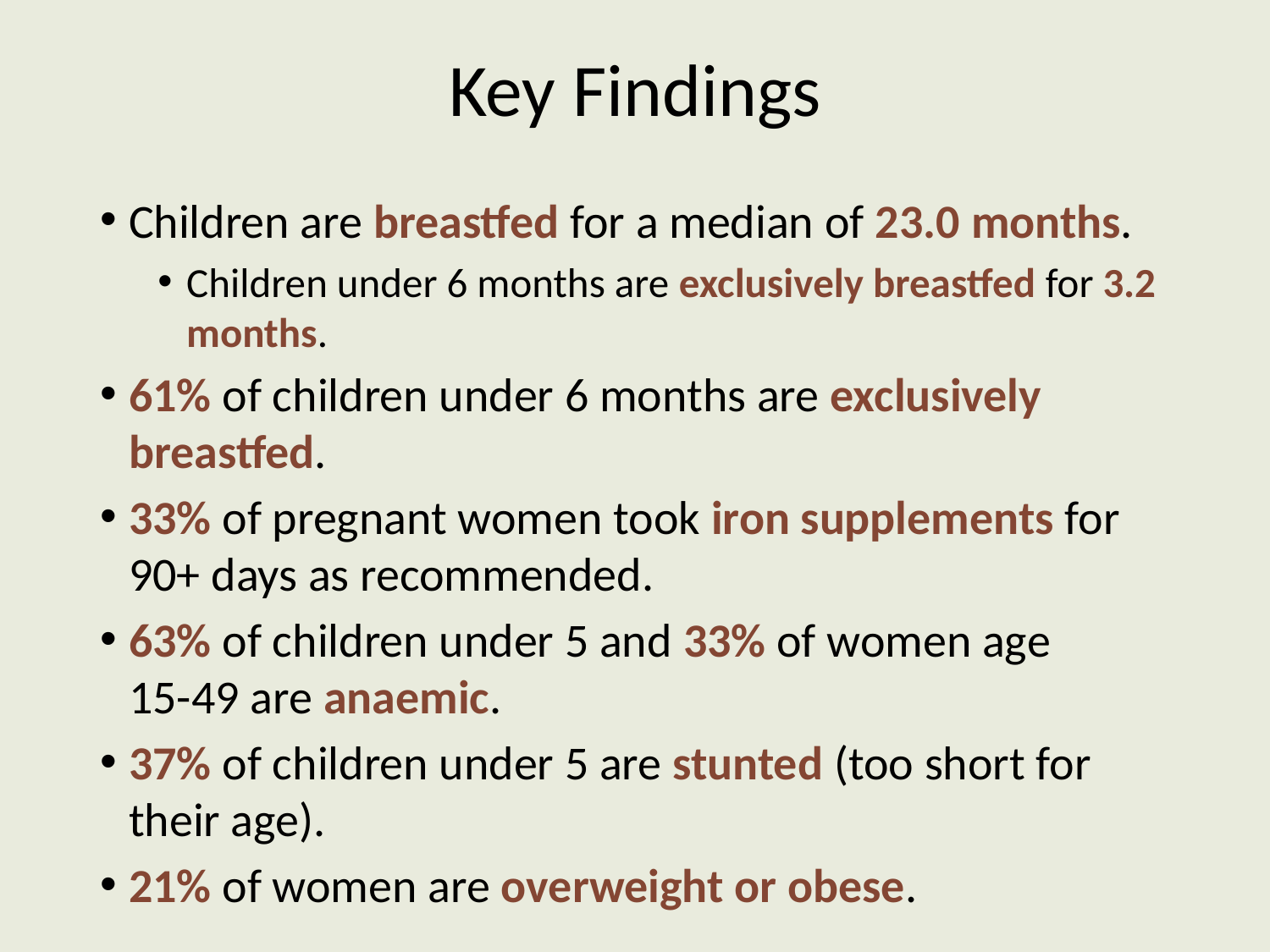

# Key Findings
Children are breastfed for a median of 23.0 months.
Children under 6 months are exclusively breastfed for 3.2 months.
61% of children under 6 months are exclusively breastfed.
33% of pregnant women took iron supplements for 90+ days as recommended.
63% of children under 5 and 33% of women age
15-49 are anaemic.
37% of children under 5 are stunted (too short for their age).
21% of women are overweight or obese.